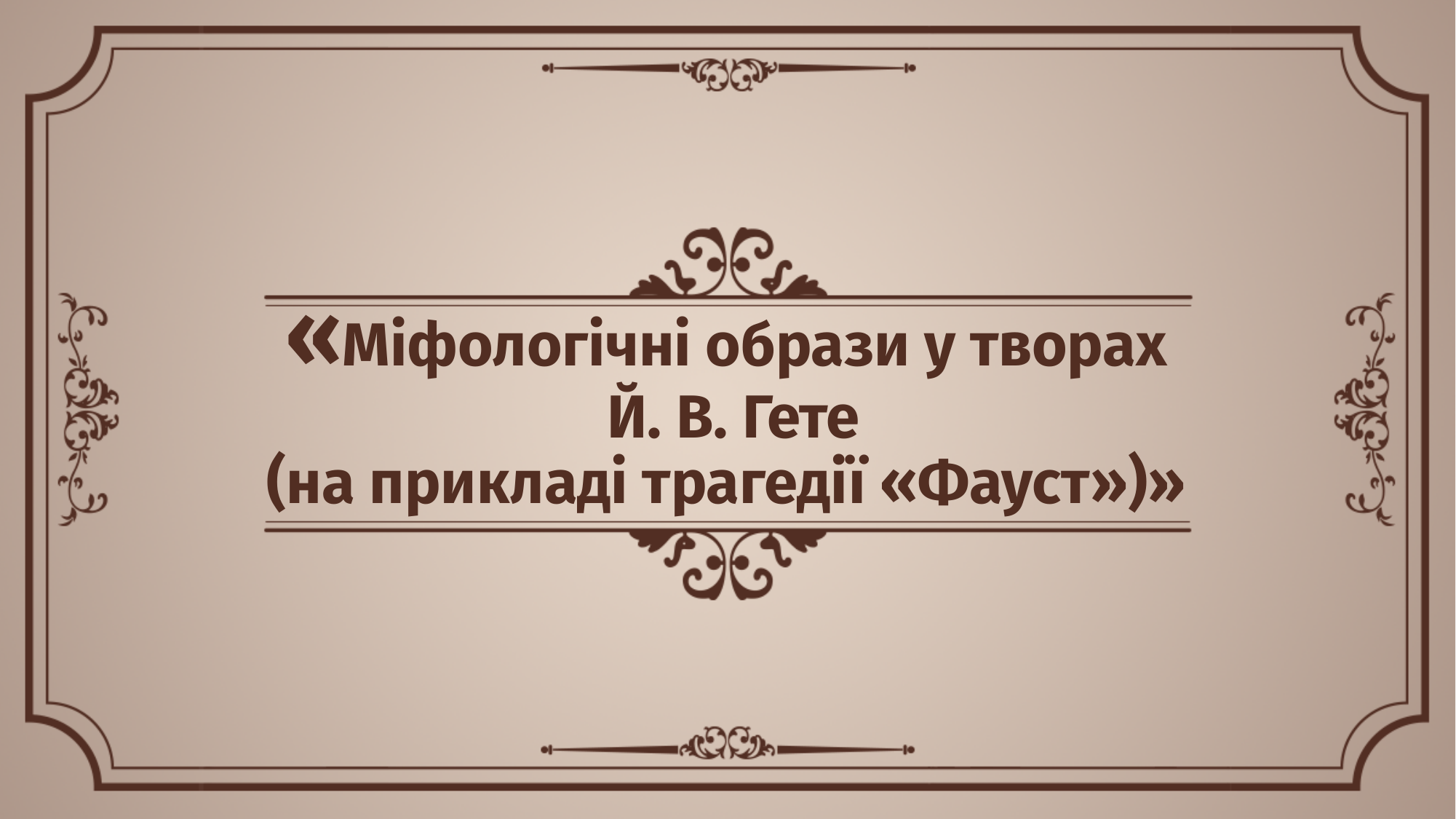

# «Міфологічні образи у творах Й. В. Гете (на прикладі трагедії «Фауст»)»